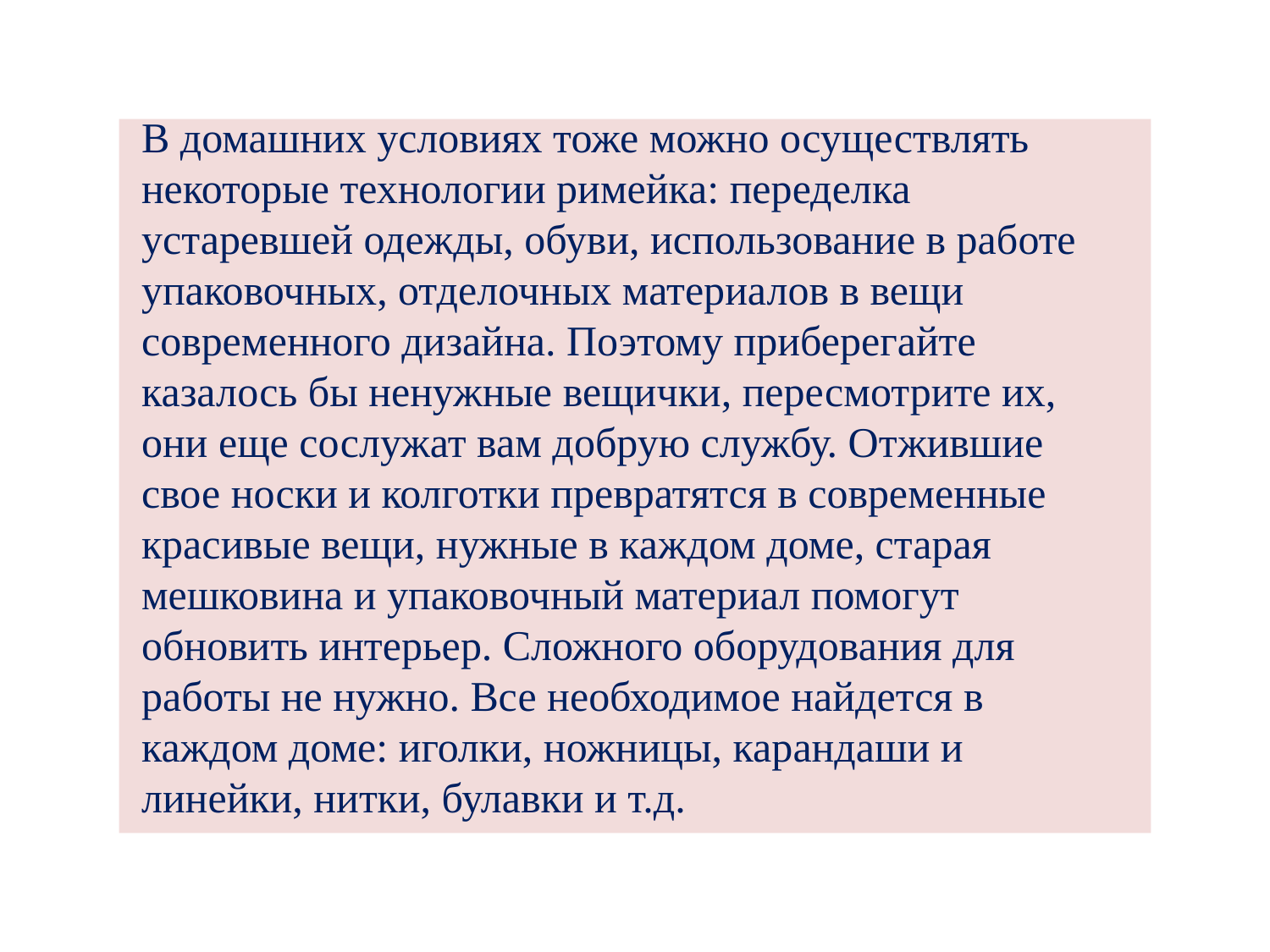

В домашних условиях тоже можно осуществлять некоторые технологии римейка: переделка устаревшей одежды, обуви, использование в работе упаковочных, отделочных материалов в вещи современного дизайна. Поэтому приберегайте казалось бы ненужные вещички, пересмотрите их, они еще сослужат вам добрую службу. Отжившие свое носки и колготки превратятся в современные красивые вещи, нужные в каждом доме, старая мешковина и упаковочный материал помогут обновить интерьер. Сложного оборудования для работы не нужно. Все необходимое найдется в каждом доме: иголки, ножницы, карандаши и линейки, нитки, булавки и т.д.